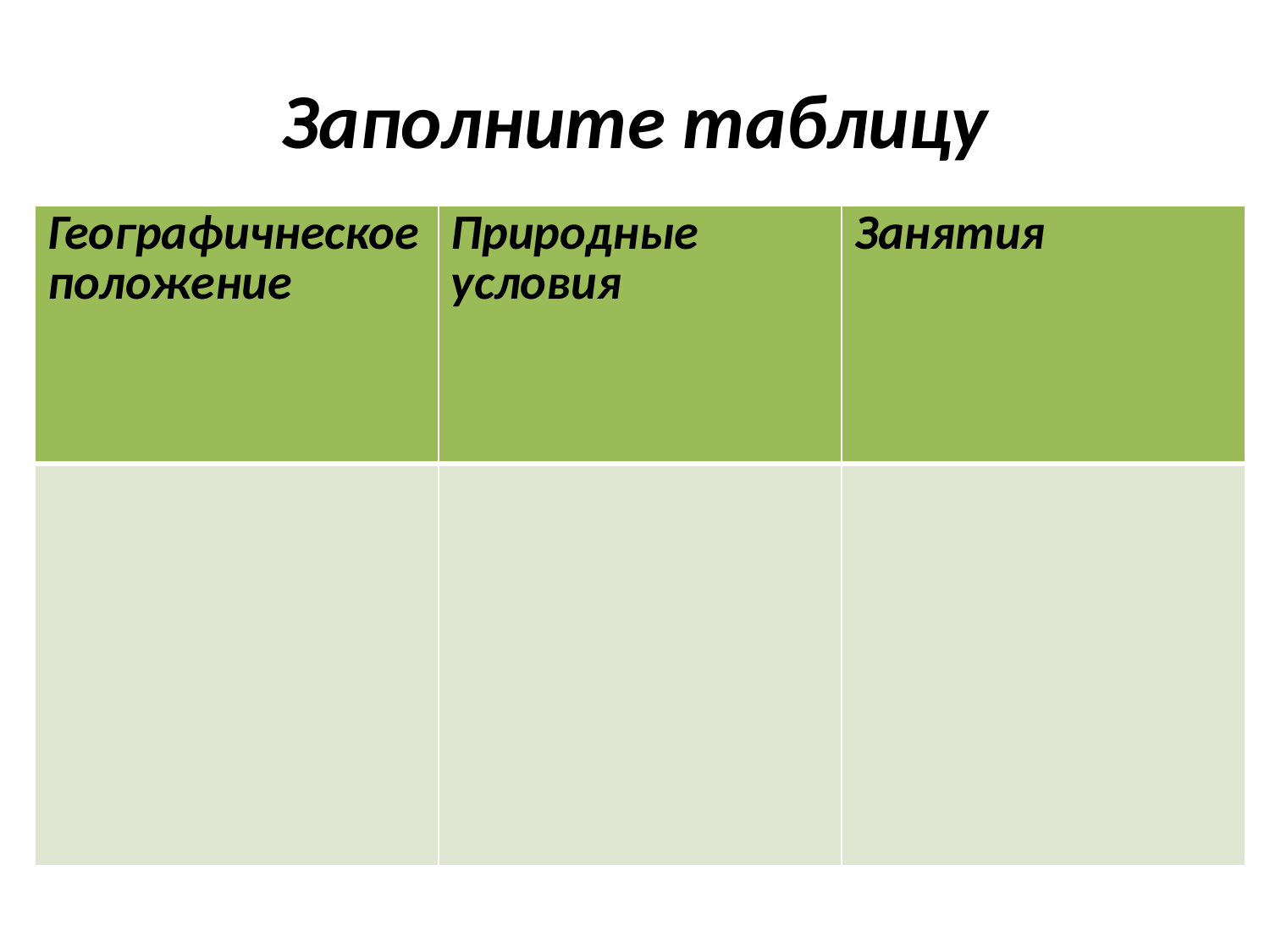

# Заполните таблицу
| Географичнеское положение | Природные условия | Занятия |
| --- | --- | --- |
|  |  |  |